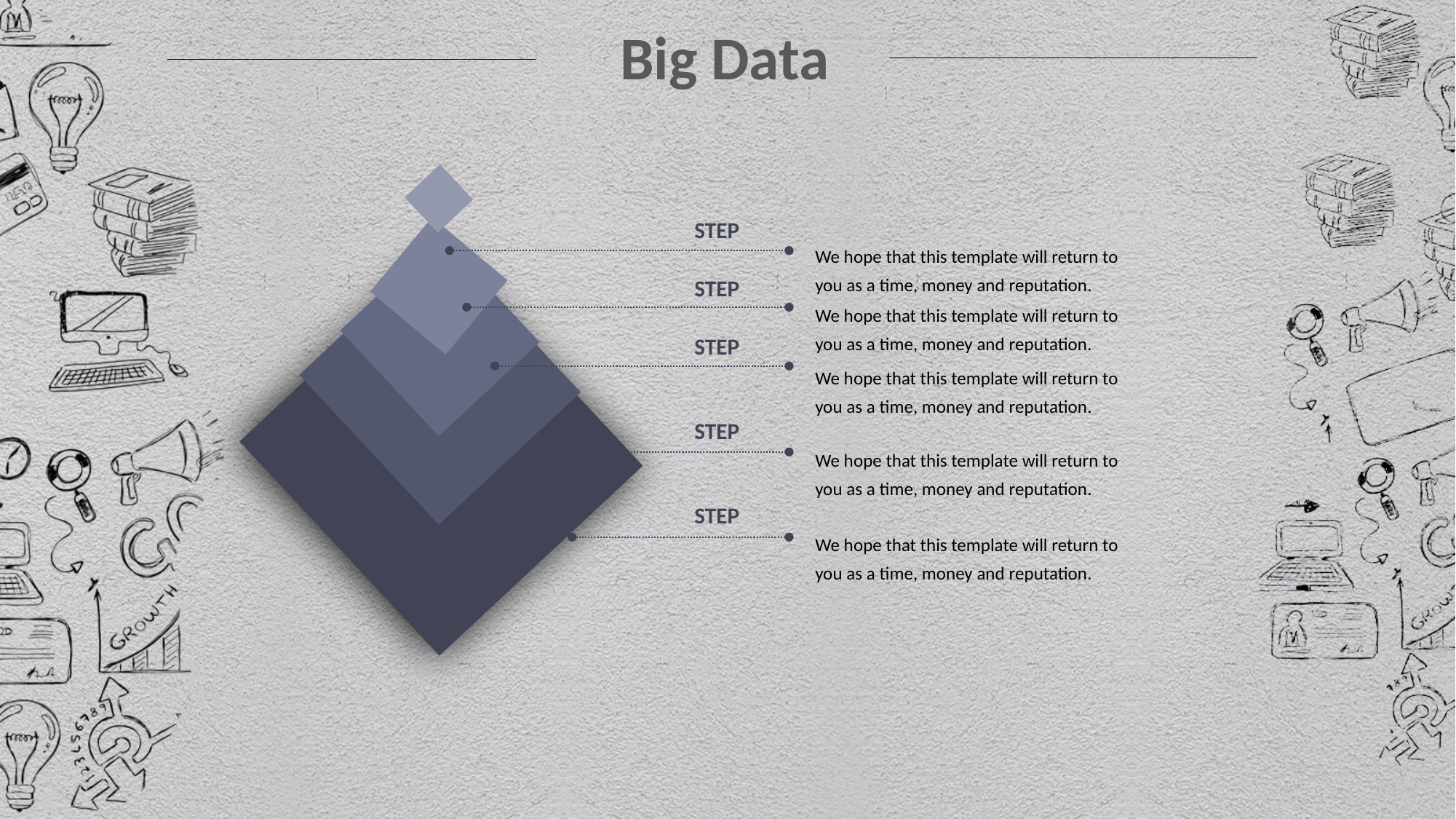

STEP
We hope that this template will return to you as a time, money and reputation.

STEP

We hope that this template will return to you as a time, money and reputation.

STEP
We hope that this template will return to you as a time, money and reputation.
STEP
We hope that this template will return to you as a time, money and reputation.
STEP
We hope that this template will return to you as a time, money and reputation.